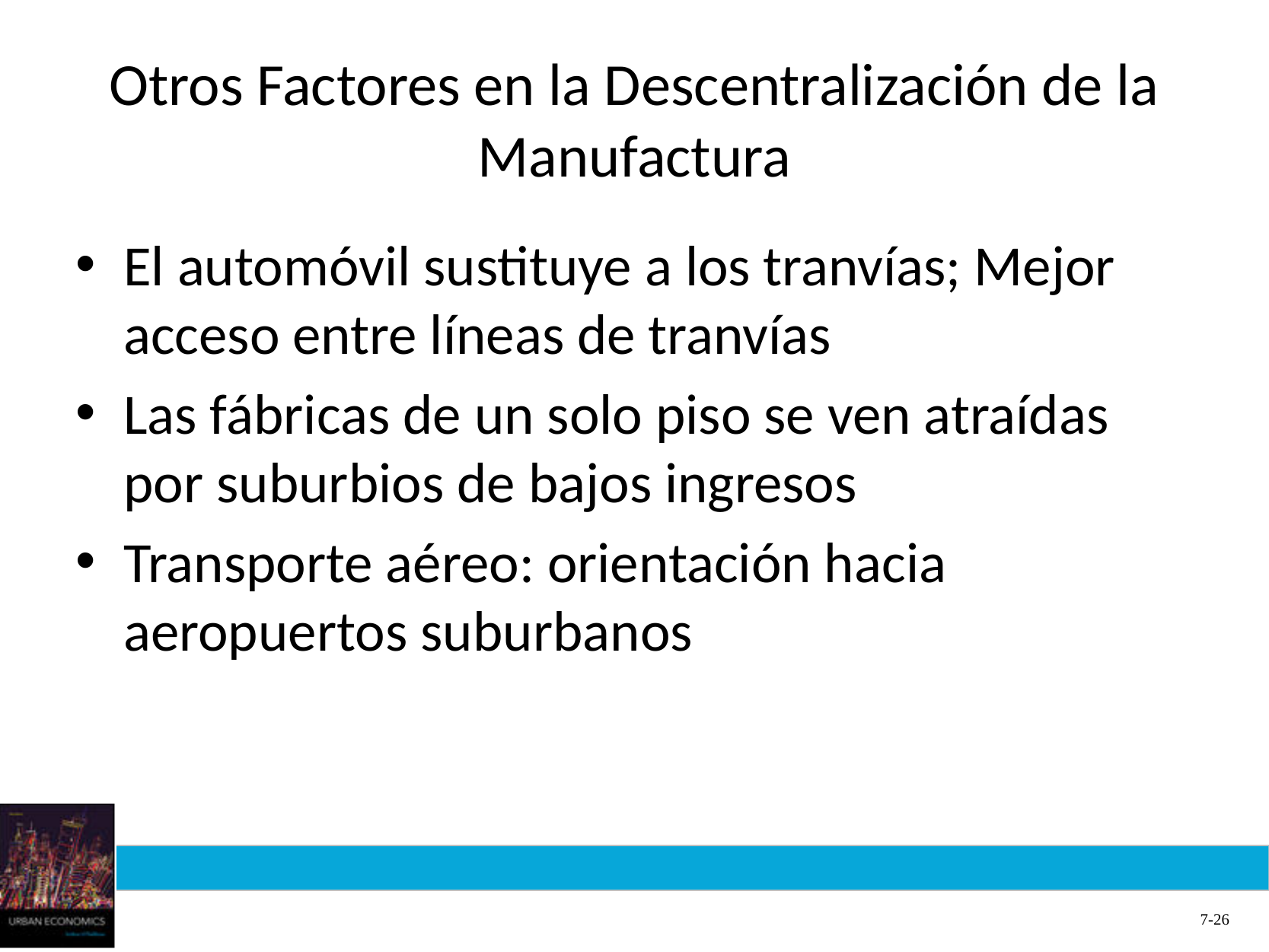

# Otros Factores en la Descentralización de la Manufactura
El automóvil sustituye a los tranvías; Mejor acceso entre líneas de tranvías
Las fábricas de un solo piso se ven atraídas por suburbios de bajos ingresos
Transporte aéreo: orientación hacia aeropuertos suburbanos
7-26